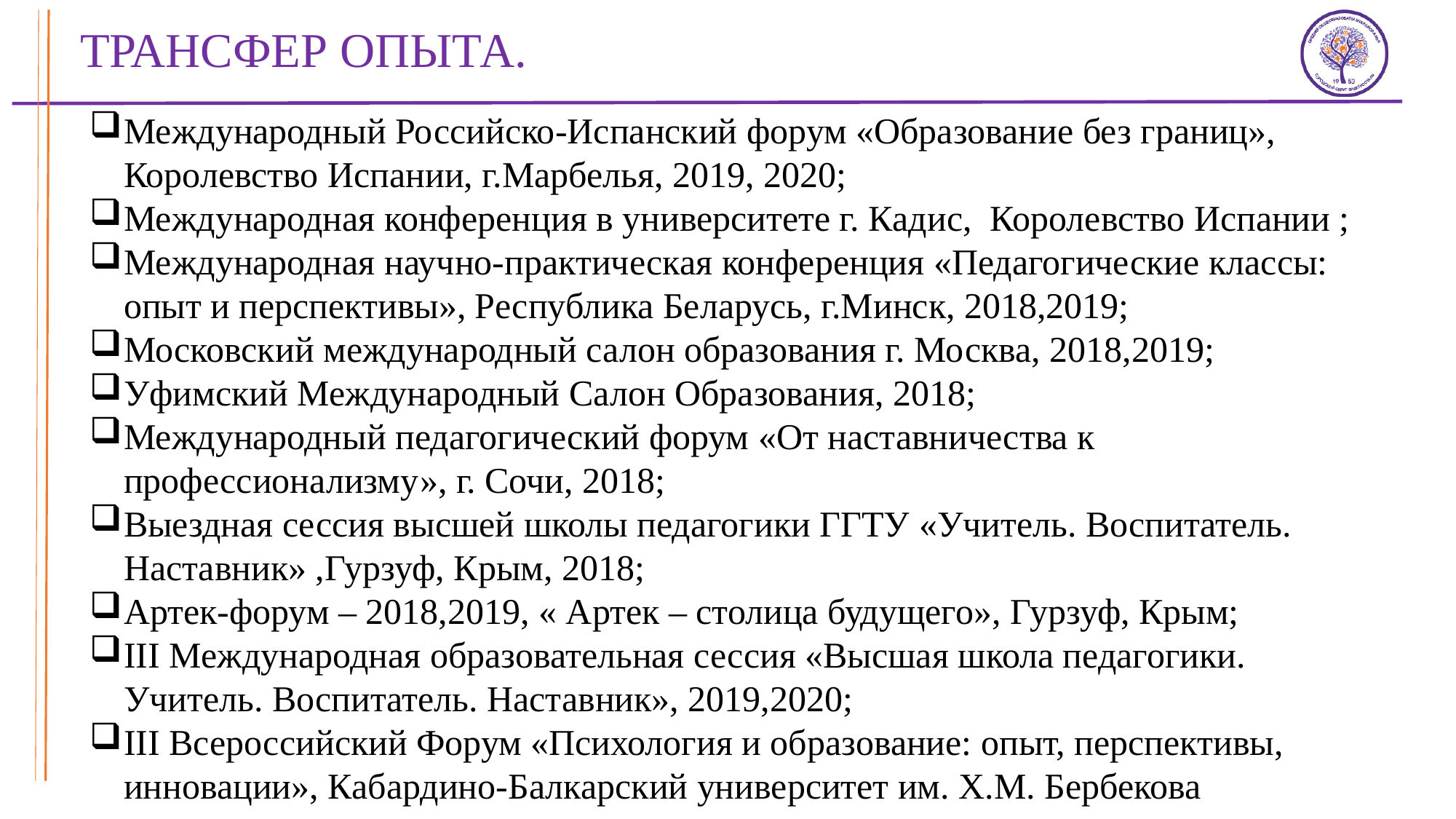

ТРАНСФЕР ОПЫТА.

Международный Российско-Испанский форум «Образование без границ», Королевство Испании, г.Марбелья, 2019, 2020;
Международная конференция в университете г. Кадис,  Королевство Испании ;
Международная научно-практическая конференция «Педагогические классы: опыт и перспективы», Республика Беларусь, г.Минск, 2018,2019;
Московский международный салон образования г. Москва, 2018,2019;
Уфимский Международный Салон Образования, 2018;
Международный педагогический форум «От наставничества к профессионализму», г. Сочи, 2018;
Выездная сессия высшей школы педагогики ГГТУ «Учитель. Воспитатель. Наставник» ,Гурзуф, Крым, 2018;
Артек-форум – 2018,2019, « Артек – столица будущего», Гурзуф, Крым;
III Международная образовательная сессия «Высшая школа педагогики. Учитель. Воспитатель. Наставник», 2019,2020;
III Всероссийский Форум «Психология и образование: опыт, перспективы, инновации», Кабардино-Балкарский университет им. Х.М. Бербекова